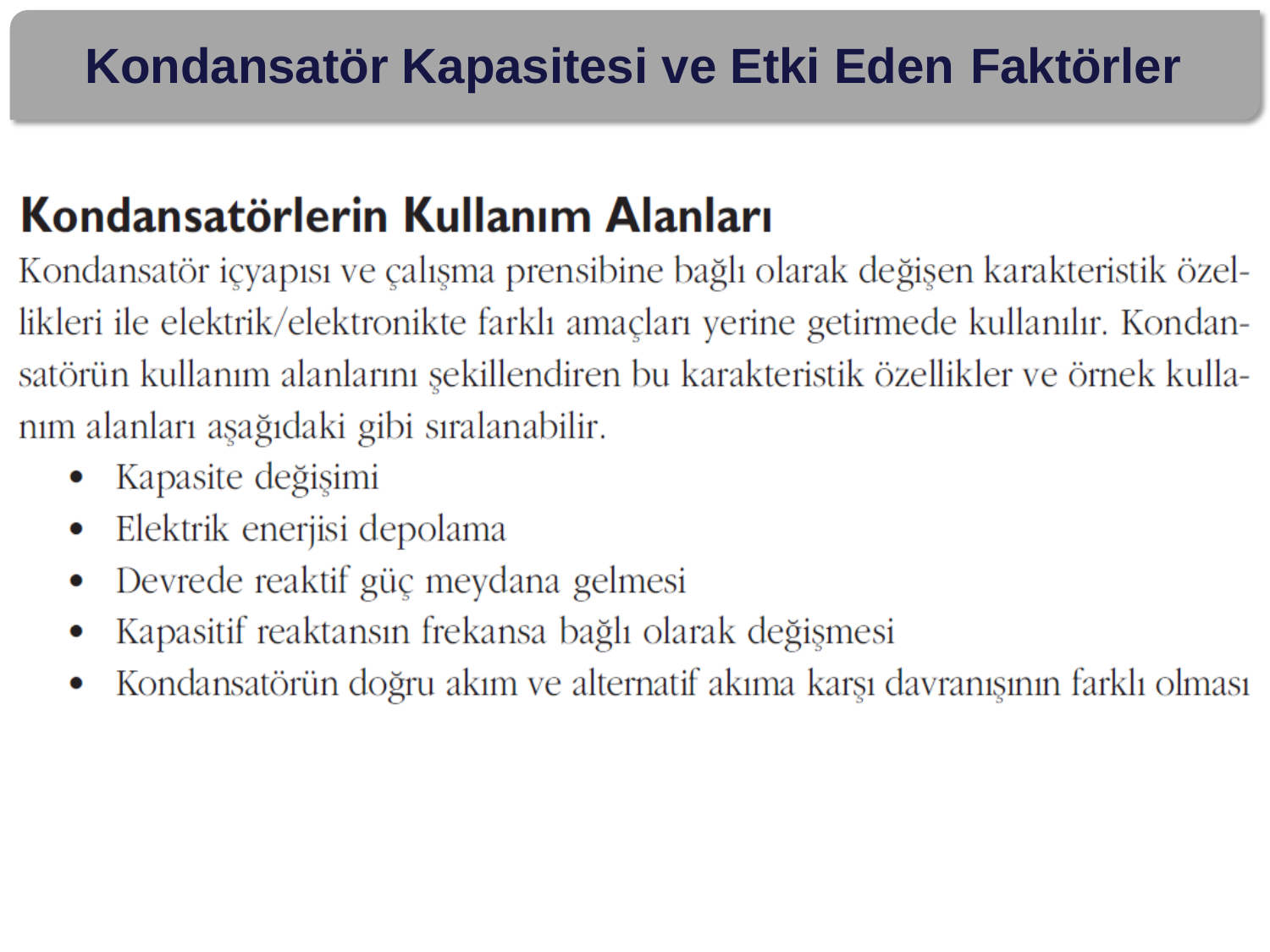

# Kondansatör Kapasitesi ve Etki Eden Faktörler